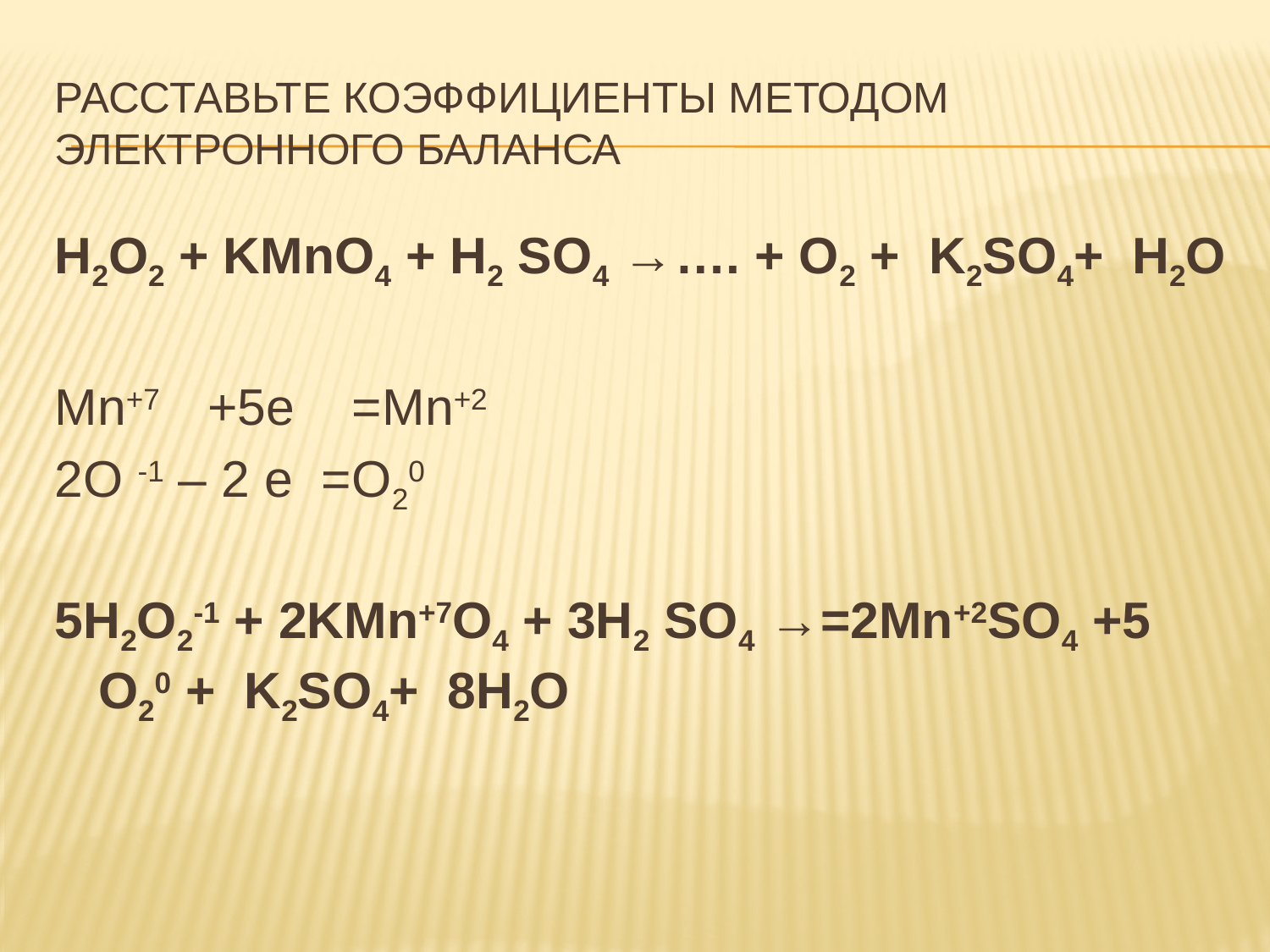

# Расставьте коэффициенты методом электронного баланса
H2O2 + KMnO4 + H2 SO4 →…. + O2 +  K2SO4+  H2O

Mn+7     +5е    =Mn+2
2О -1 – 2 е  =O20

5H2O2-1 + 2KMn+7O4 + 3H2 SO4 →=2Mn+2SO4 +5 O20 +  K2SO4+  8H2O